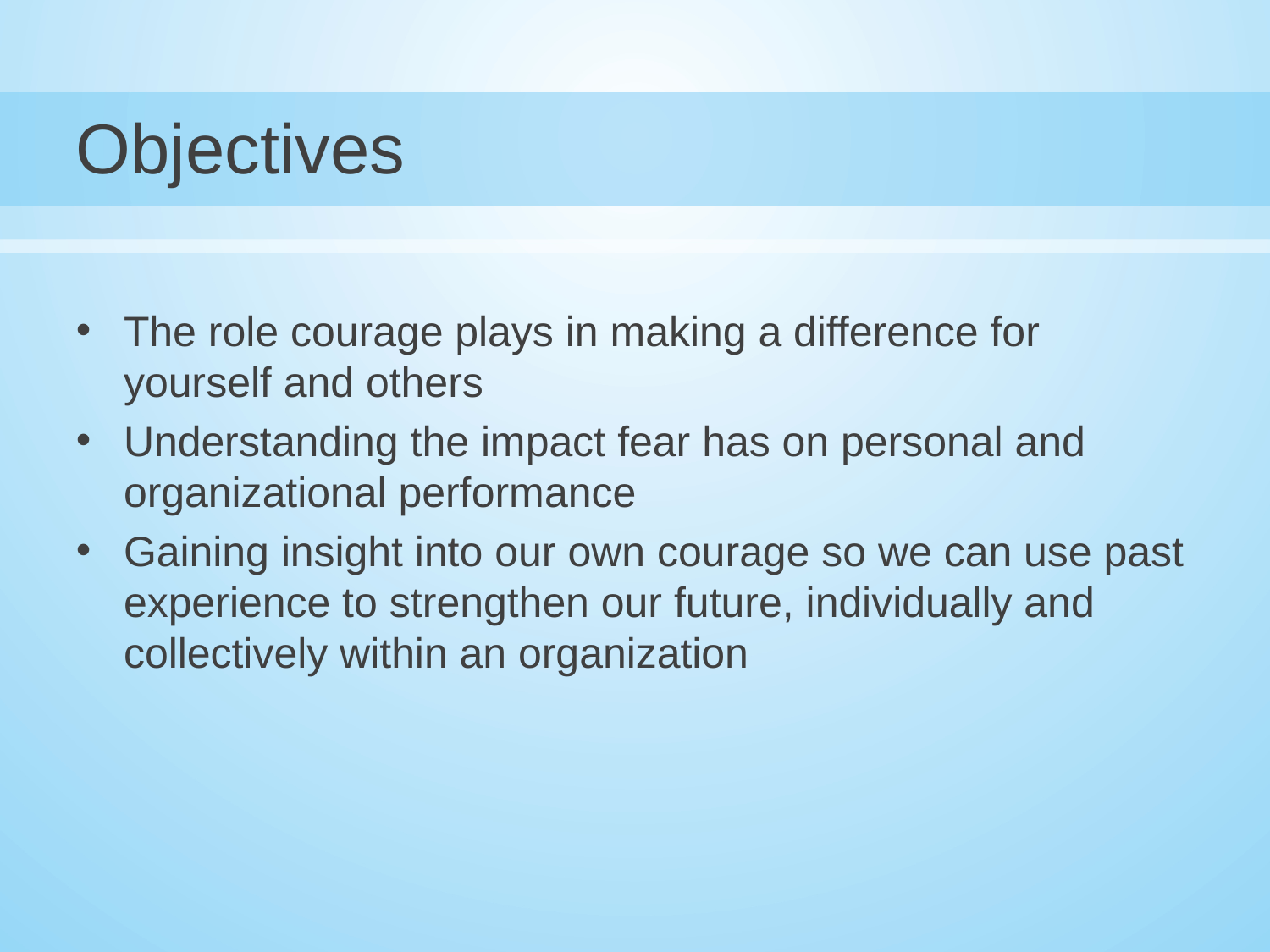

# Objectives
The role courage plays in making a difference for yourself and others
Understanding the impact fear has on personal and organizational performance
Gaining insight into our own courage so we can use past experience to strengthen our future, individually and collectively within an organization